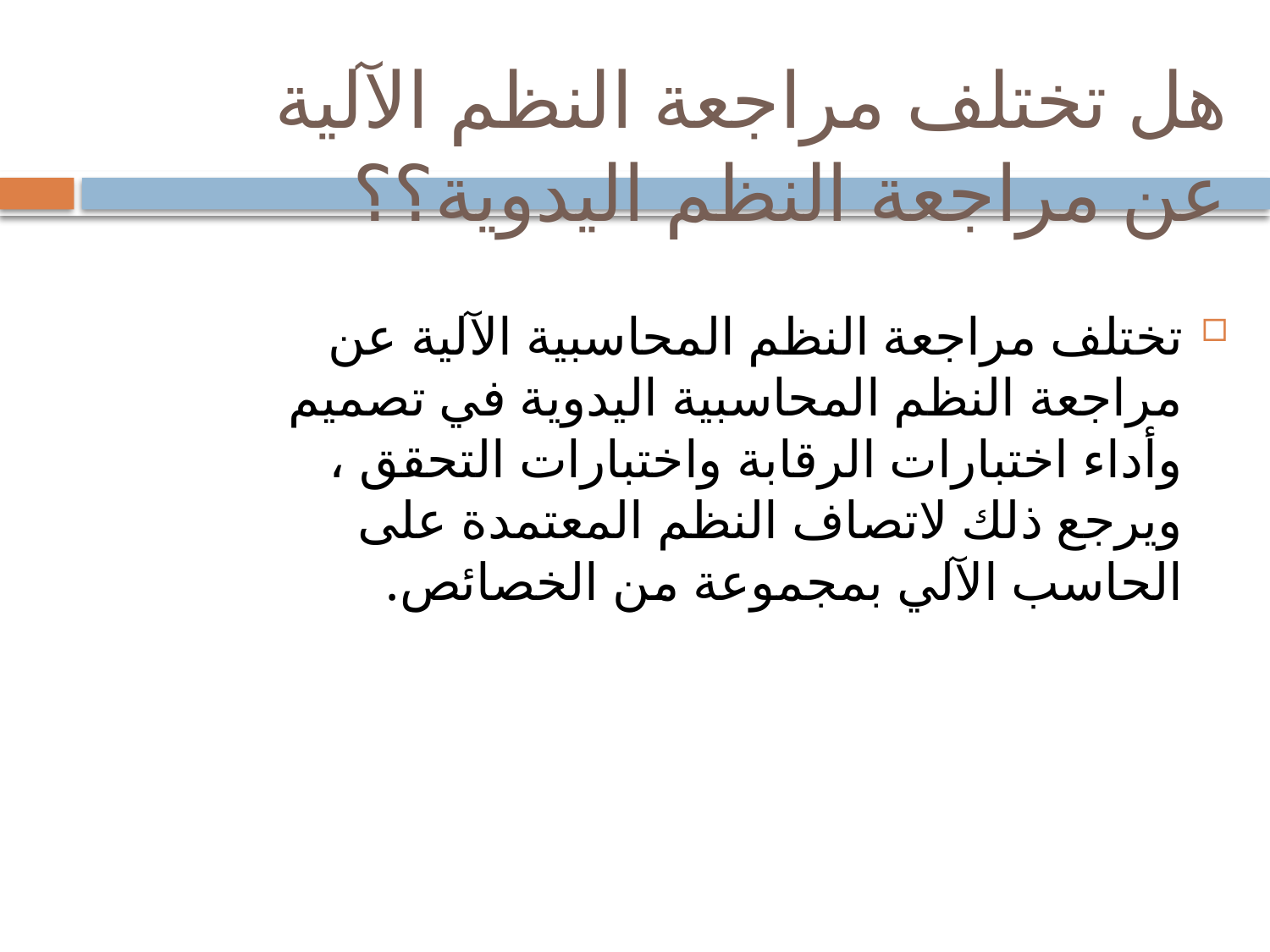

# هل تختلف مراجعة النظم الآلية عن مراجعة النظم اليدوية؟؟
تختلف مراجعة النظم المحاسبية الآلية عن مراجعة النظم المحاسبية اليدوية في تصميم وأداء اختبارات الرقابة واختبارات التحقق ، ويرجع ذلك لاتصاف النظم المعتمدة على الحاسب الآلي بمجموعة من الخصائص.